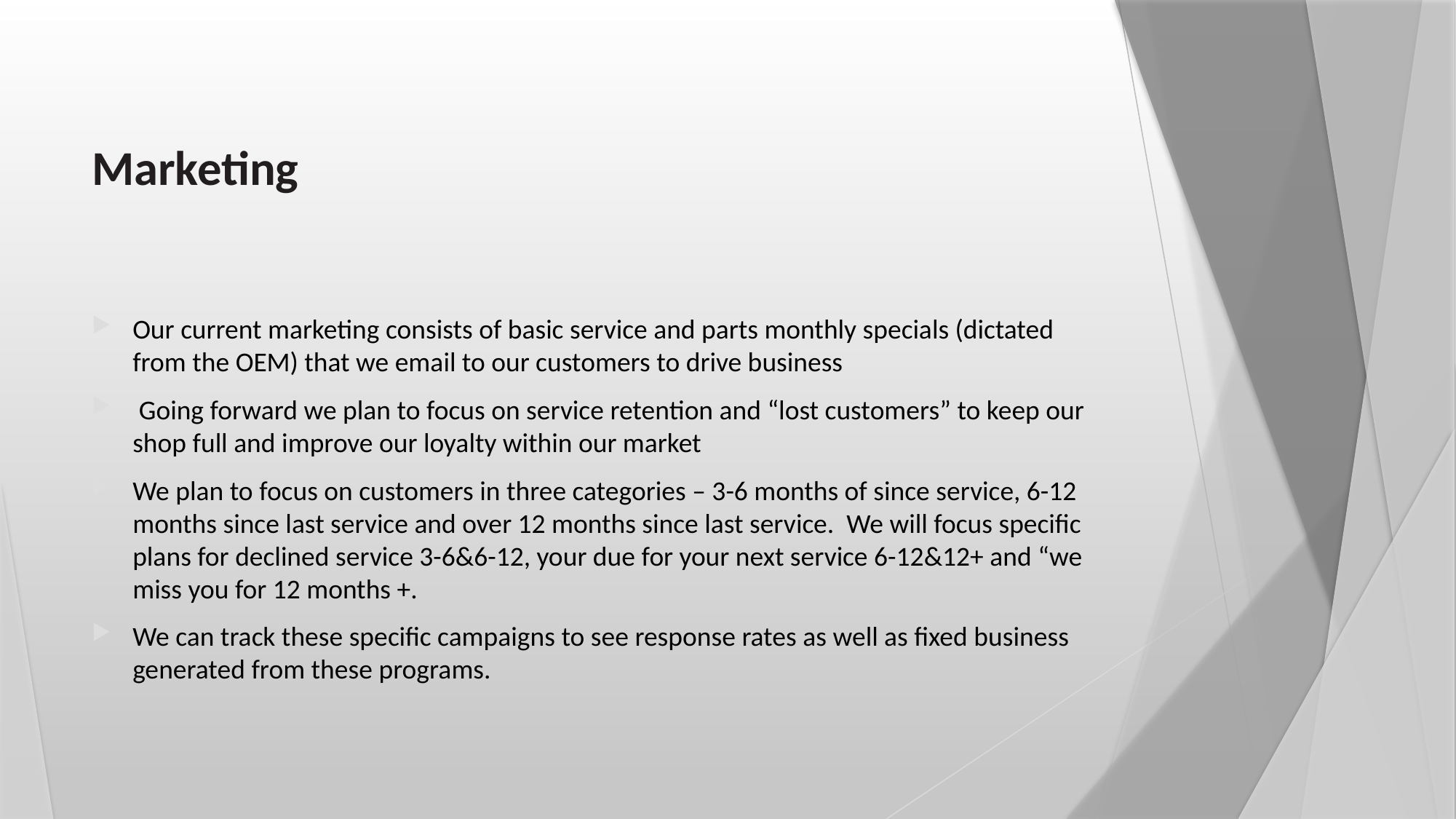

# Marketing

Our current marketing consists of basic service and parts monthly specials (dictated from the OEM) that we email to our customers to drive business
 Going forward we plan to focus on service retention and “lost customers” to keep our shop full and improve our loyalty within our market
We plan to focus on customers in three categories – 3-6 months of since service, 6-12 months since last service and over 12 months since last service.  We will focus specific plans for declined service 3-6&6-12, your due for your next service 6-12&12+ and “we miss you for 12 months +.
We can track these specific campaigns to see response rates as well as fixed business generated from these programs.